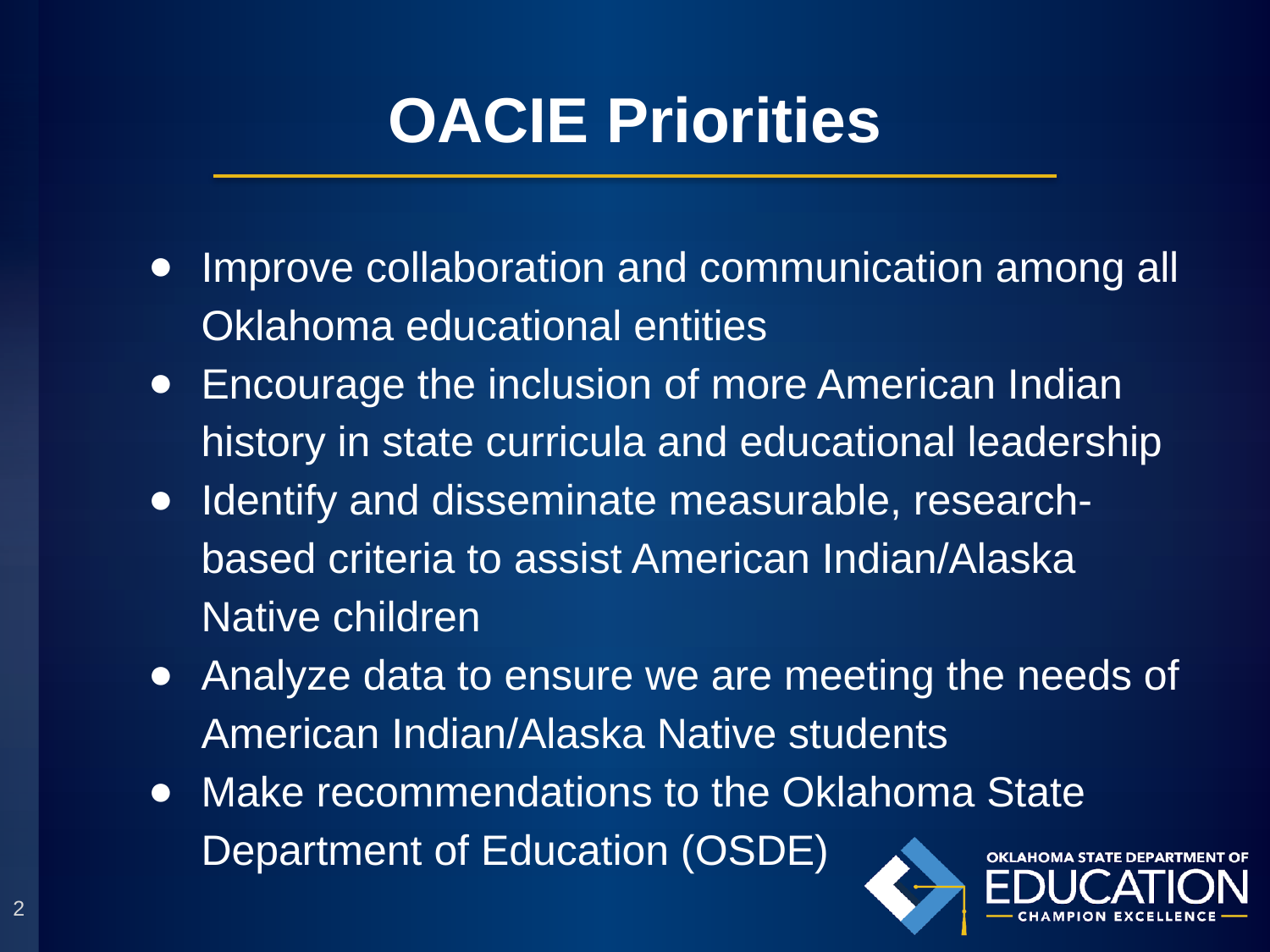

# OACIE Priorities
Improve collaboration and communication among all Oklahoma educational entities
Encourage the inclusion of more American Indian history in state curricula and educational leadership
Identify and disseminate measurable, research-based criteria to assist American Indian/Alaska Native children
Analyze data to ensure we are meeting the needs of American Indian/Alaska Native students
Make recommendations to the Oklahoma State Department of Education (OSDE)
2